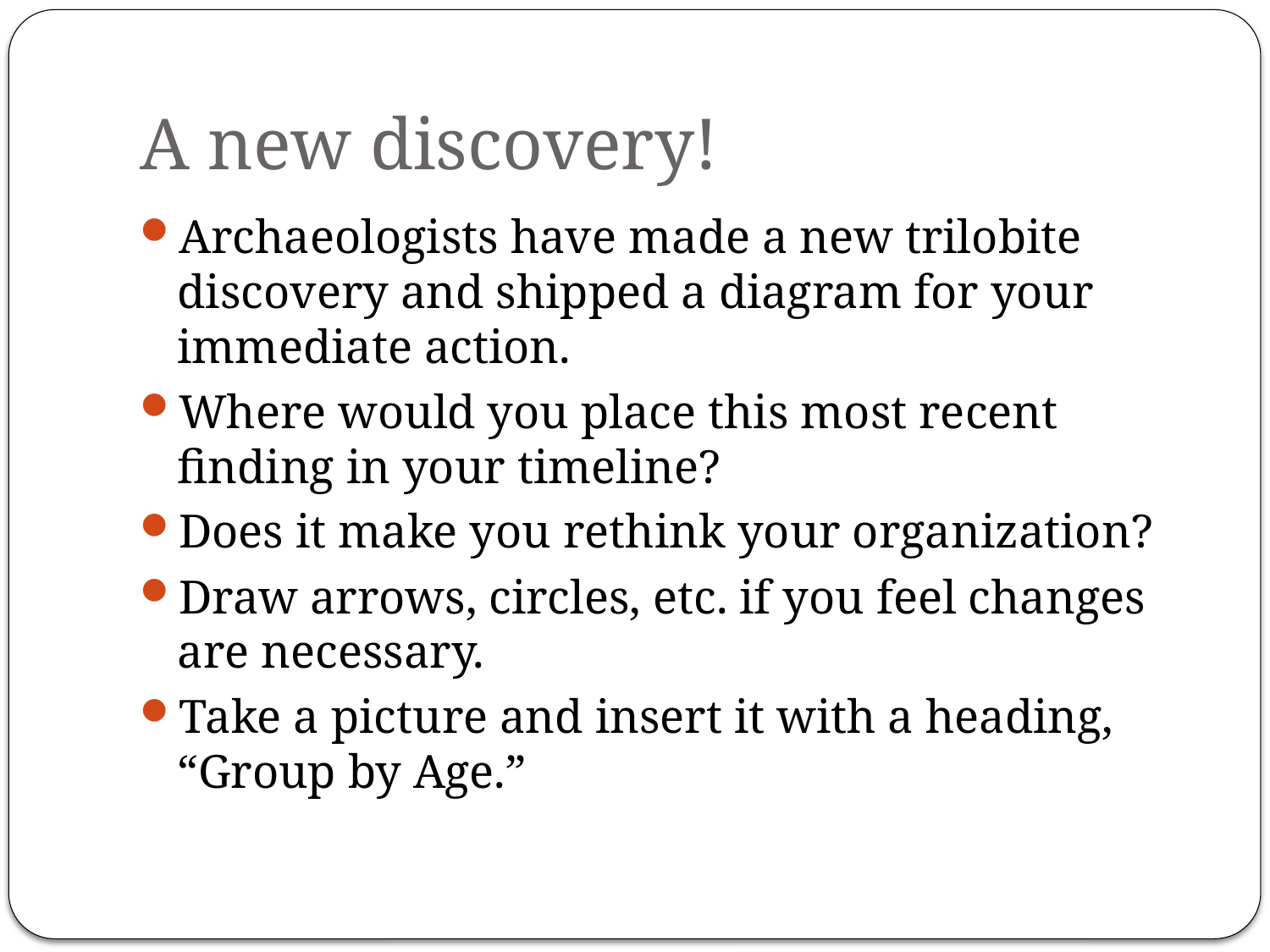

# A new discovery!
Archaeologists have made a new trilobite discovery and shipped a diagram for your immediate action.
Where would you place this most recent finding in your timeline?
Does it make you rethink your organization?
Draw arrows, circles, etc. if you feel changes are necessary.
Take a picture and insert it with a heading, “Group by Age.”